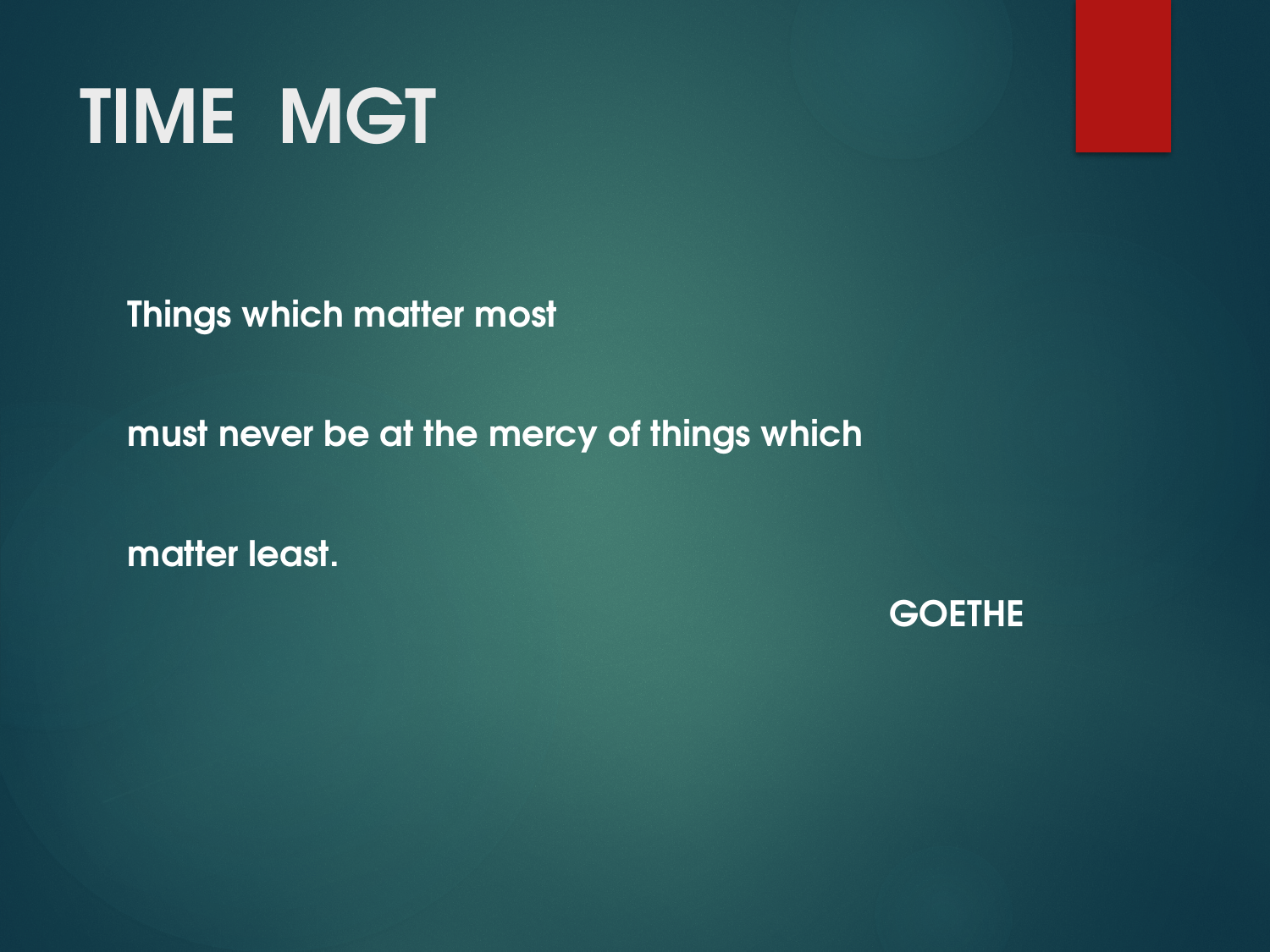

# TIME  MGT
Things which matter most

must never be at the mercy of things which

matter least.
						GOETHE